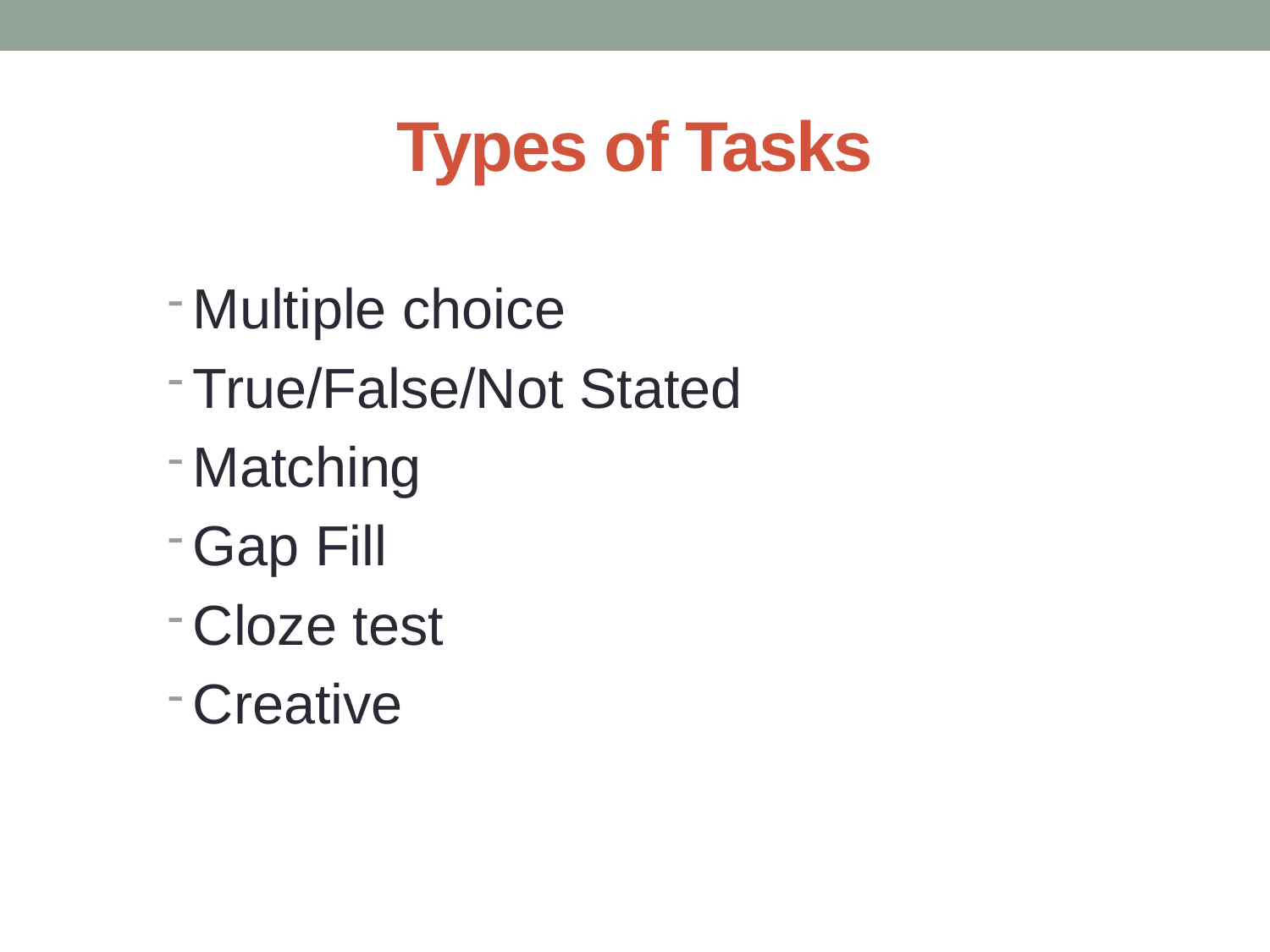

# Types of Tasks
Multiple choice
True/False/Not Stated
Matching
Gap Fill
Cloze test
Creative